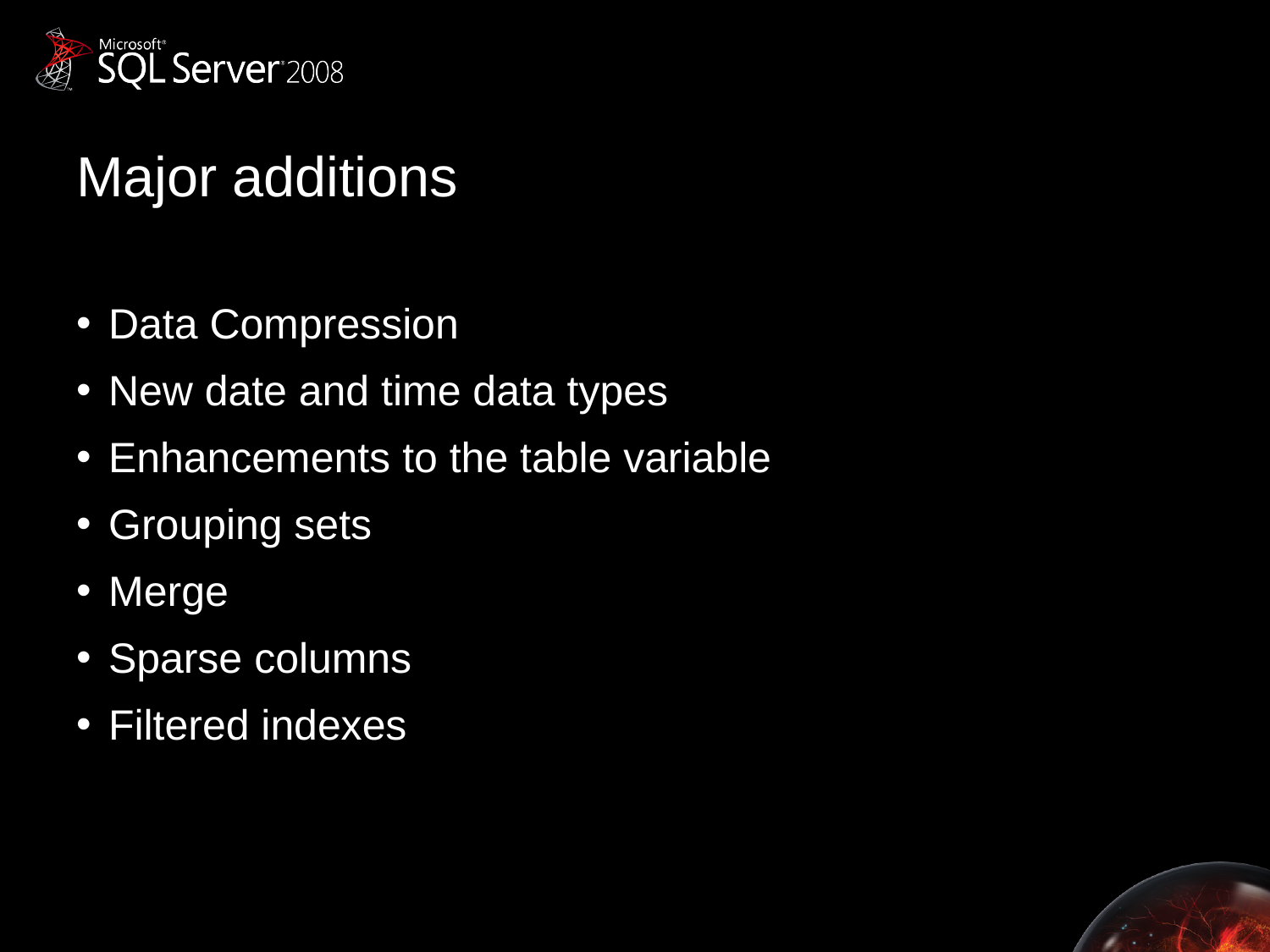

# Major additions
Data Compression
New date and time data types
Enhancements to the table variable
Grouping sets
Merge
Sparse columns
Filtered indexes